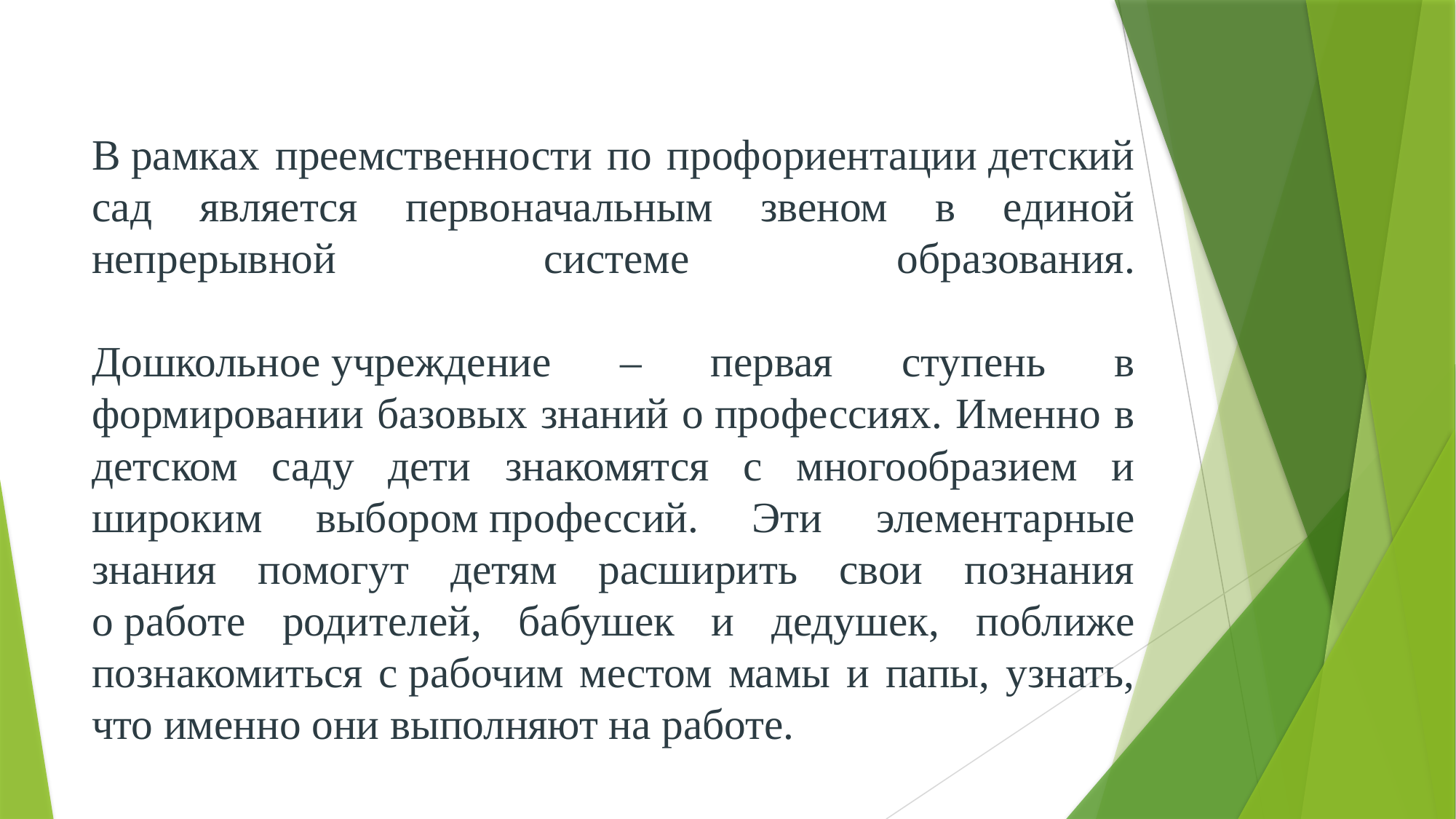

# В рамках преемственности по профориентации детский сад является первоначальным звеном в единой непрерывной системе образования.   Дошкольное учреждение – первая ступень в формировании базовых знаний о профессиях. Именно в детском саду дети знакомятся с многообразием и широким выбором профессий. Эти элементарные знания помогут детям расширить свои познания о работе родителей, бабушек и дедушек, поближе познакомиться с рабочим местом мамы и папы, узнать, что именно они выполняют на работе.